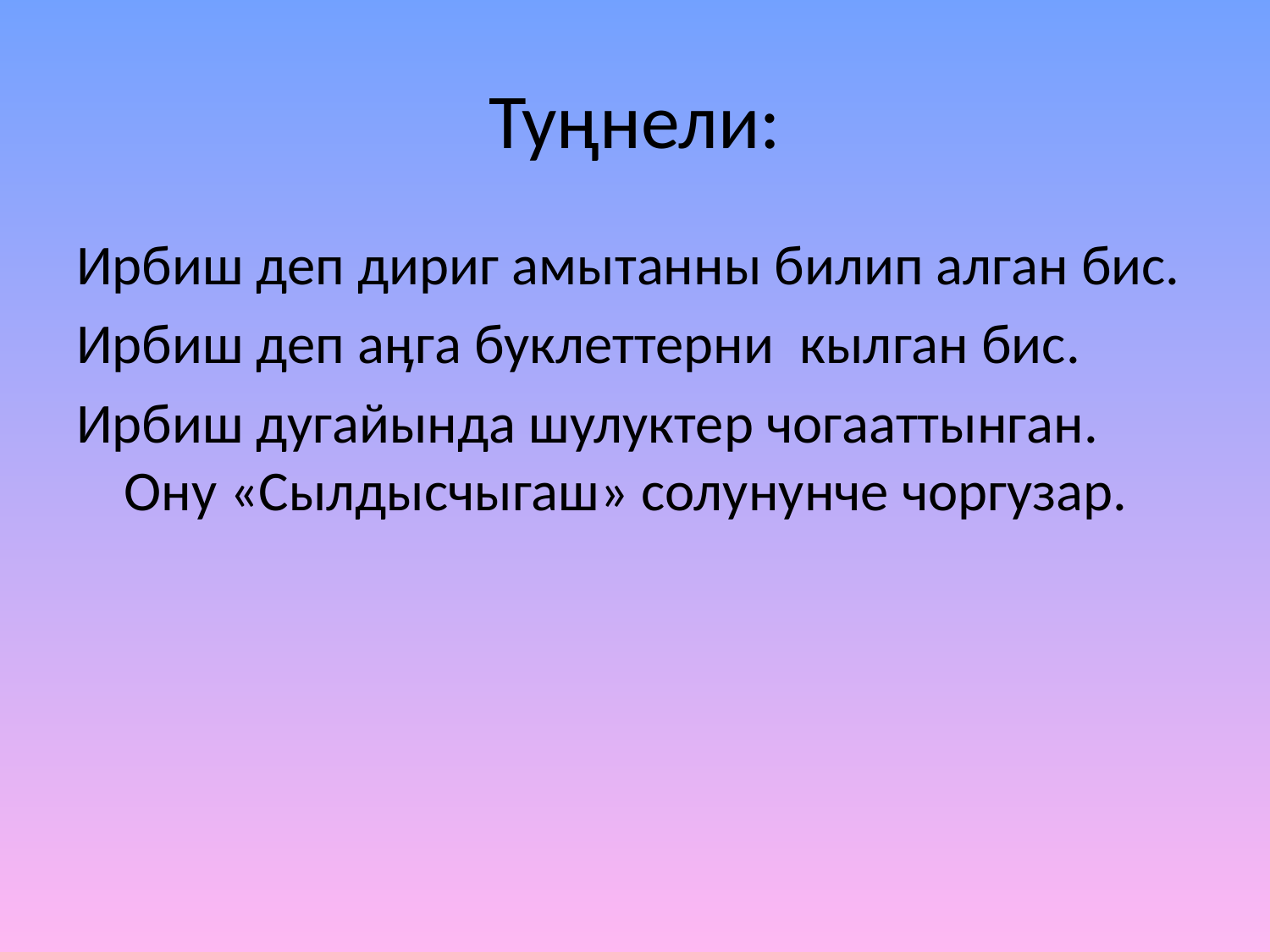

# Туңнели:
Ирбиш деп дириг амытанны билип алган бис.
Ирбиш деп аӊга буклеттерни  кылган бис.
Ирбиш дугайында шулуктер чогааттынган. Ону «Сылдысчыгаш» солунунче чоргузар.